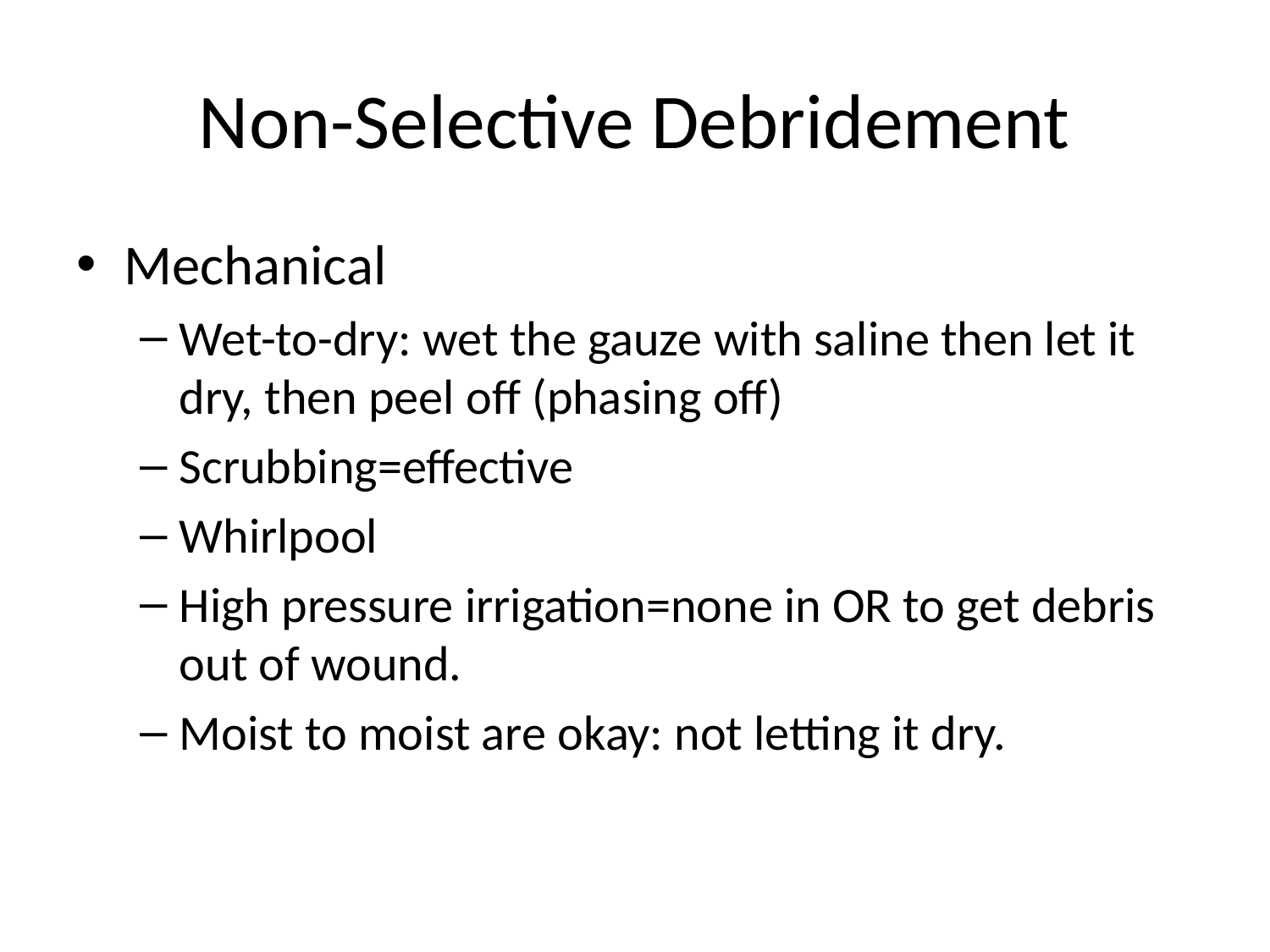

# Non-Selective Debridement
Mechanical
Wet-to-dry: wet the gauze with saline then let it dry, then peel off (phasing off)
Scrubbing=effective
Whirlpool
High pressure irrigation=none in OR to get debris out of wound.
Moist to moist are okay: not letting it dry.